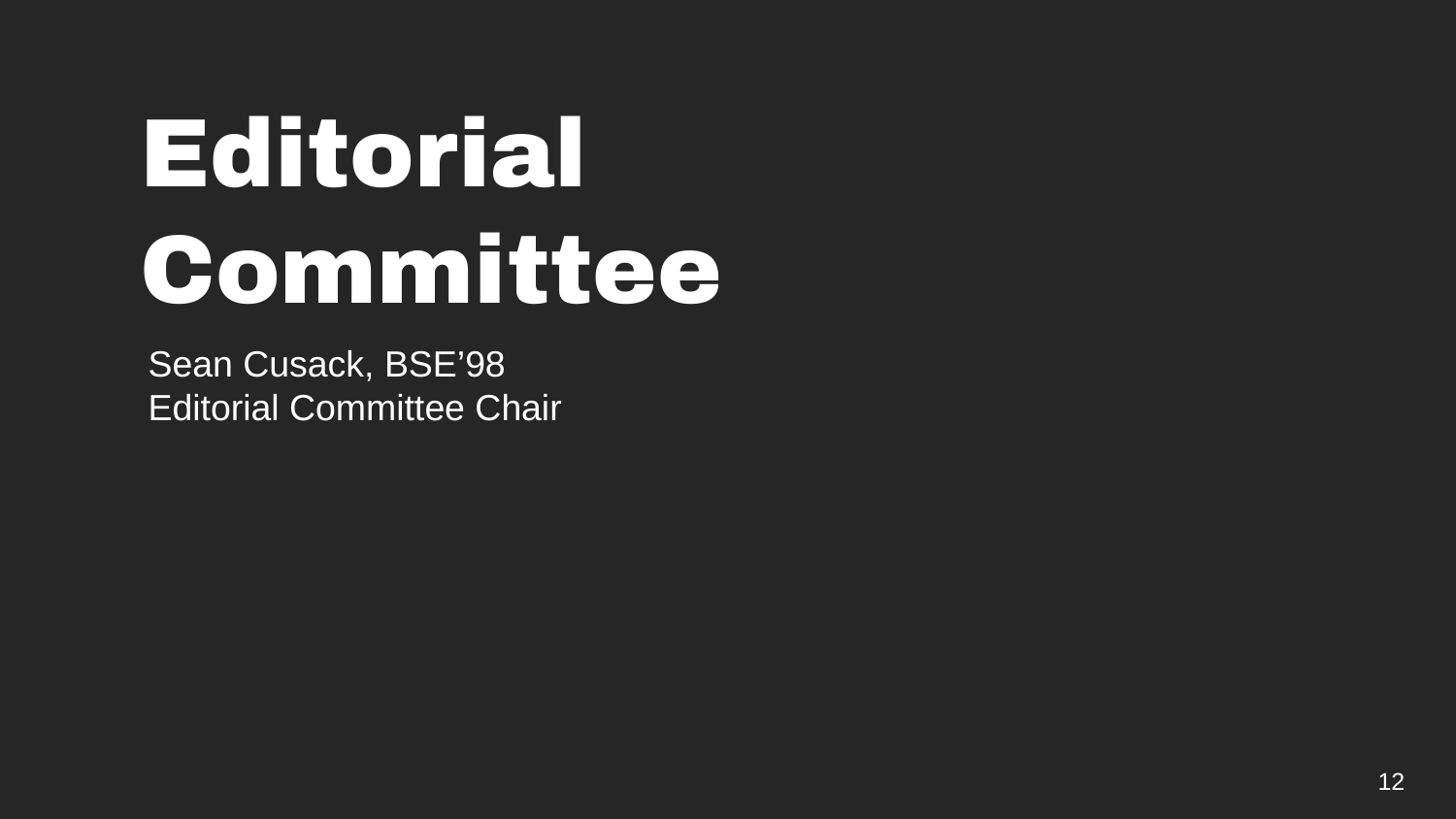

Editorial
Committee
Sean Cusack, BSE’98
Editorial Committee Chair
12